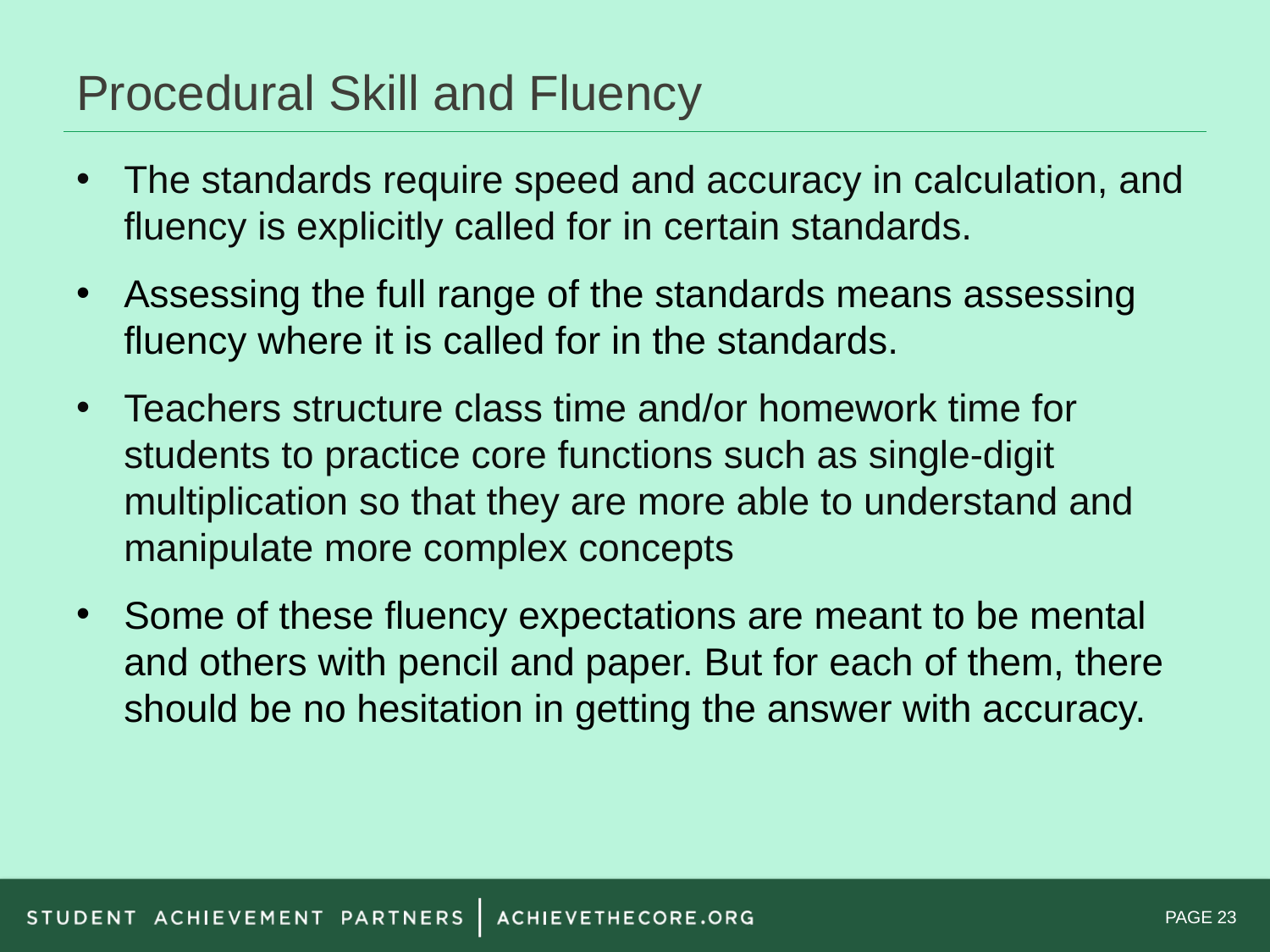

# Procedural Skill and Fluency
The standards require speed and accuracy in calculation, and fluency is explicitly called for in certain standards.
Assessing the full range of the standards means assessing fluency where it is called for in the standards.
Teachers structure class time and/or homework time for students to practice core functions such as single-digit multiplication so that they are more able to understand and manipulate more complex concepts
Some of these fluency expectations are meant to be mental and others with pencil and paper. But for each of them, there should be no hesitation in getting the answer with accuracy.